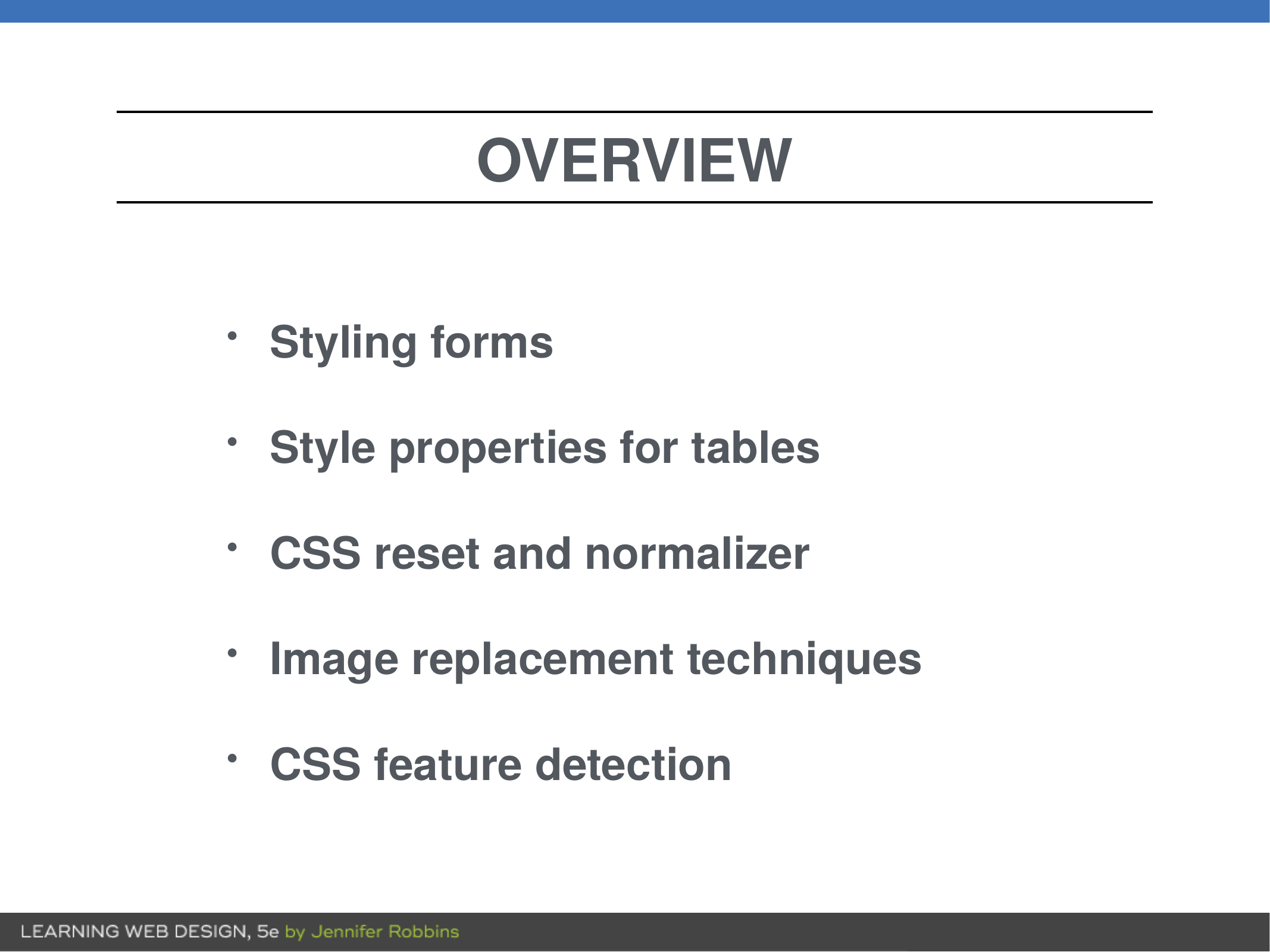

Styling forms
Style properties for tables
CSS reset and normalizer
Image replacement techniques
CSS feature detection